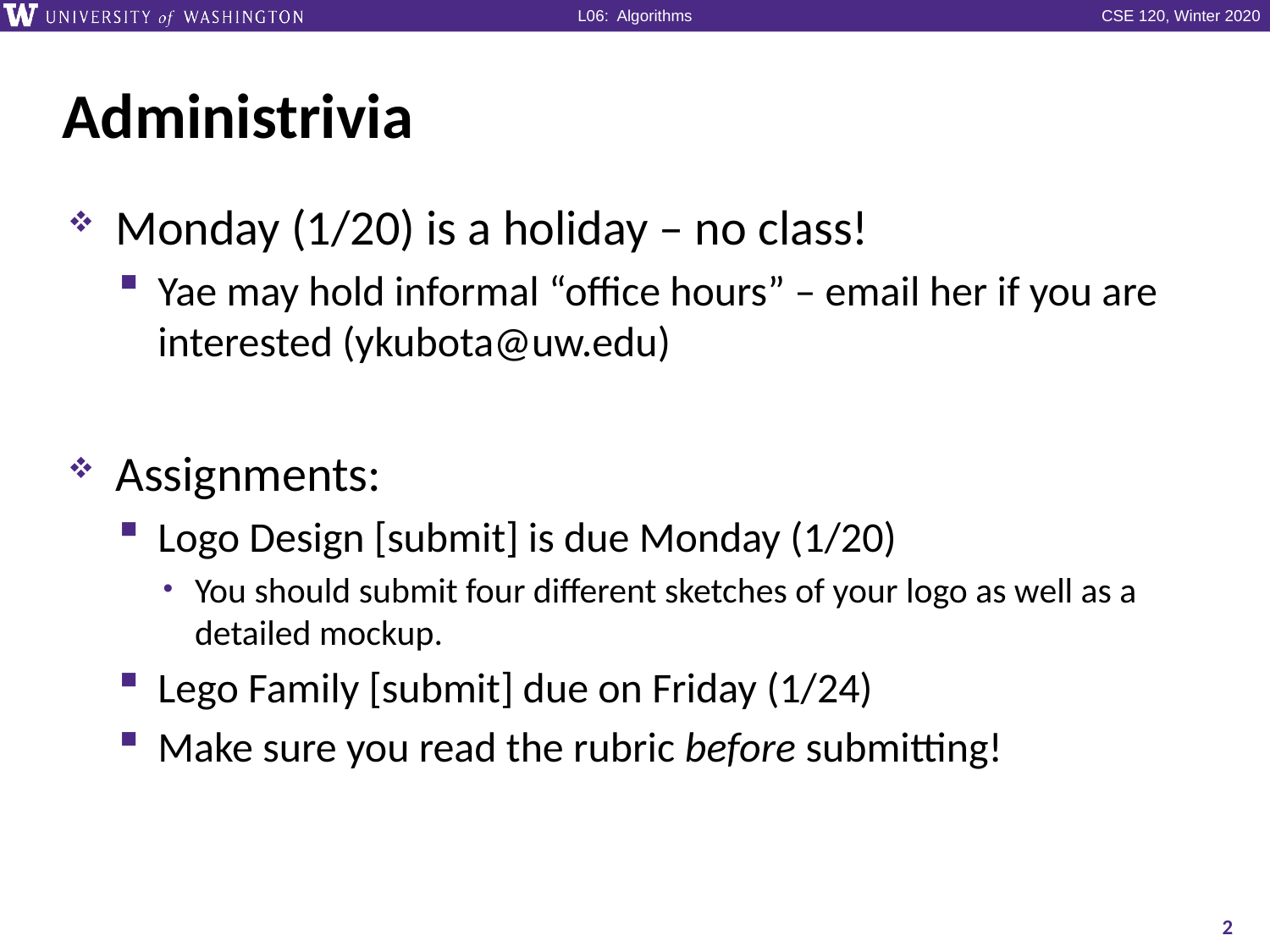

# Administrivia
Monday (1/20) is a holiday – no class!
Yae may hold informal “office hours” – email her if you are interested (ykubota@uw.edu)

Assignments:
Logo Design [submit] is due Monday (1/20)
You should submit four different sketches of your logo as well as a detailed mockup.
Lego Family [submit] due on Friday (1/24)
Make sure you read the rubric before submitting!

2